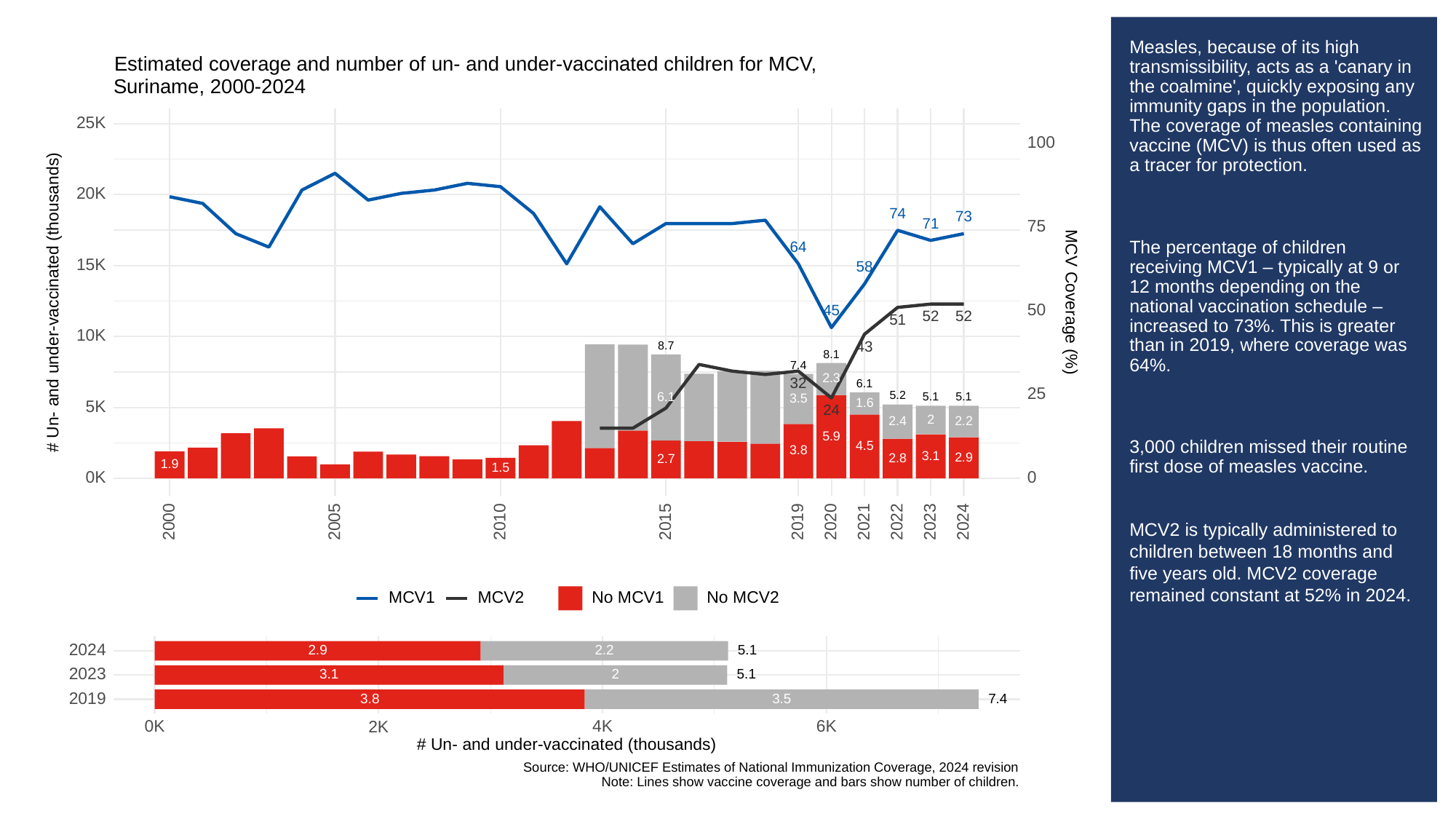

# Measles, because of its high transmissibility, acts as a 'canary in the coalmine', quickly exposing any immunity gaps in the population. The coverage of measles containing vaccine (MCV) is thus often used as a tracer for protection.

The percentage of children receiving MCV1 – typically at 9 or 12 months depending on the national vaccination schedule – increased to 73%. This is greater than in 2019, where coverage was 64%.

3,000 children missed their routine first dose of measles vaccine.

MCV2 is typically administered to children between 18 months and five years old. MCV2 coverage remained constant at 52% in 2024.

Estimated coverage and number of un- and under-vaccinated children for MCV,
Suriname, 2000-2024

25K

100

20K

74
73
71
75

64
15K
58

# Un- and under-vaccinated (thousands)
MCV Coverage (%)

50
45
52
52
51
10K

43
8.7

8.1

7.4

2.3
32
6.1
25
5.2

6.1
5.1
5.1
3.5

1.6
5K

24

2
2.2
2.4

5.9

4.5

3.8

3.1

2.9
2.8

2.7

1.9
1.5

0K
0

2023
2000
2005
2010
2015
2019
2020
2021
2022
2024

MCV1
MCV2
No MCV1
No MCV2

2024
2.9
5.1
2.2

2023
3.1
5.1
2

2019
3.8
3.5
7.4

0K
6K
2K
4K
# Un- and under-vaccinated (thousands)
Source: WHO/UNICEF Estimates of National Immunization Coverage, 2024 revision
Note: Lines show vaccine coverage and bars show number of children.